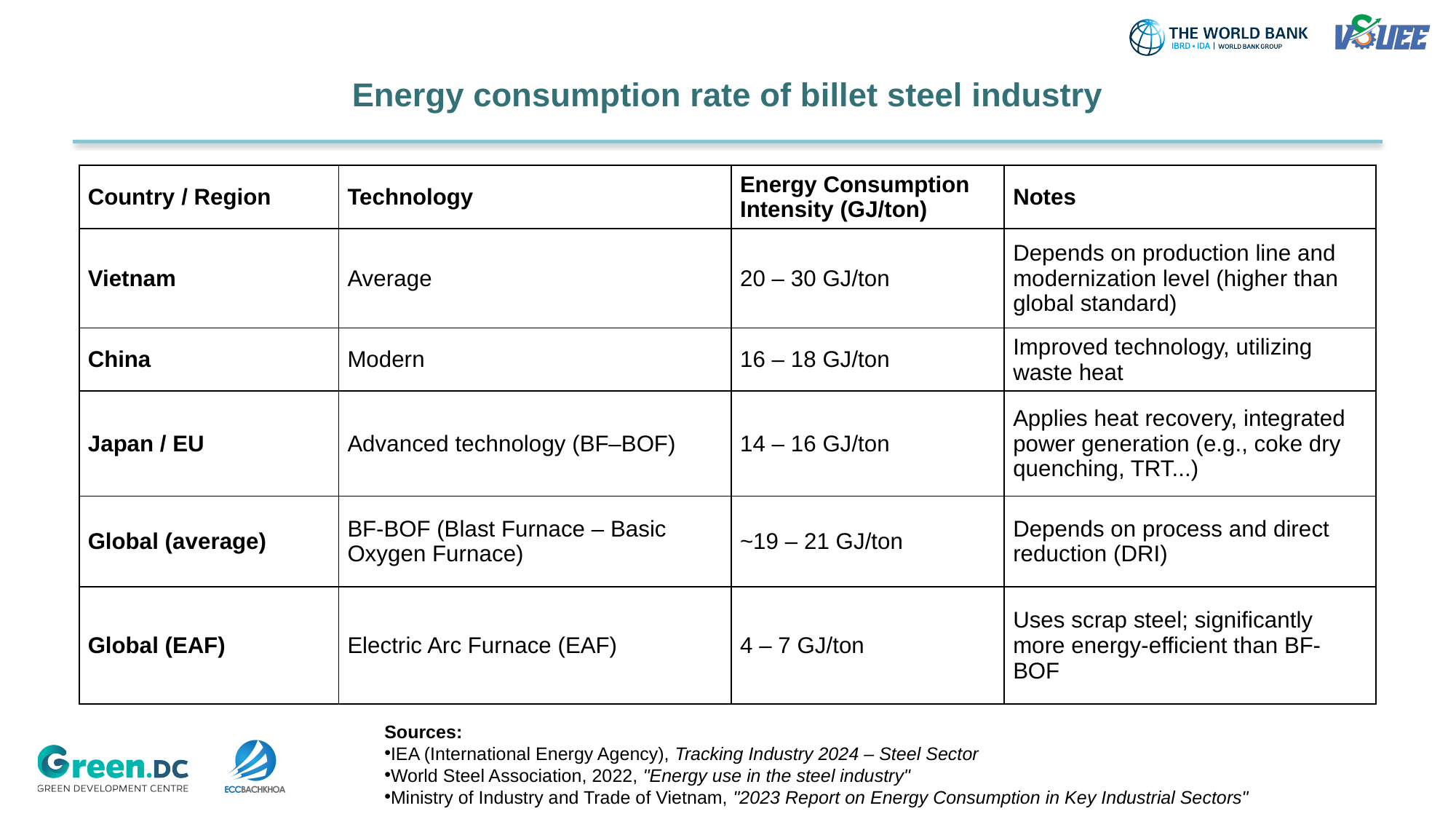

# Energy consumption rate of billet steel industry
| Country / Region | Technology | Energy Consumption Intensity (GJ/ton) | Notes |
| --- | --- | --- | --- |
| Vietnam | Average | 20 – 30 GJ/ton | Depends on production line and modernization level (higher than global standard) |
| China | Modern | 16 – 18 GJ/ton | Improved technology, utilizing waste heat |
| Japan / EU | Advanced technology (BF–BOF) | 14 – 16 GJ/ton | Applies heat recovery, integrated power generation (e.g., coke dry quenching, TRT...) |
| Global (average) | BF-BOF (Blast Furnace – Basic Oxygen Furnace) | ~19 – 21 GJ/ton | Depends on process and direct reduction (DRI) |
| Global (EAF) | Electric Arc Furnace (EAF) | 4 – 7 GJ/ton | Uses scrap steel; significantly more energy-efficient than BF-BOF |
Sources:
IEA (International Energy Agency), Tracking Industry 2024 – Steel Sector
World Steel Association, 2022, "Energy use in the steel industry"
Ministry of Industry and Trade of Vietnam, "2023 Report on Energy Consumption in Key Industrial Sectors"